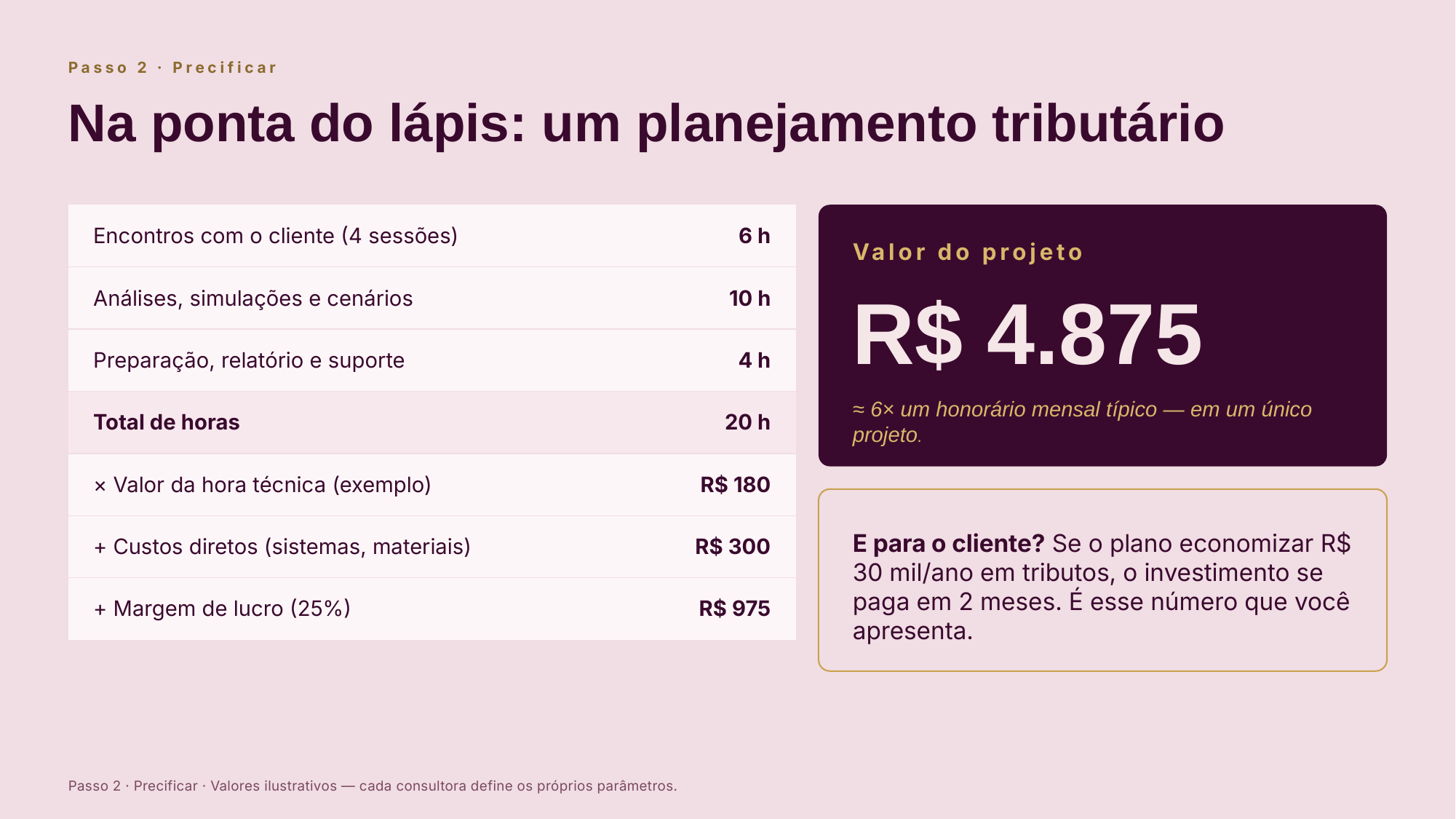

Passo 2 · Precificar
Na ponta do lápis: um planejamento tributário
| Encontros com o cliente (4 sessões) | 6 h |
| --- | --- |
| Análises, simulações e cenários | 10 h |
| Preparação, relatório e suporte | 4 h |
| Total de horas | 20 h |
| × Valor da hora técnica (exemplo) | R$ 180 |
| + Custos diretos (sistemas, materiais) | R$ 300 |
| + Margem de lucro (25%) | R$ 975 |

Valor do projeto
R$ 4.875
≈ 6× um honorário mensal típico — em um único projeto.

E para o cliente? Se o plano economizar R$ 30 mil/ano em tributos, o investimento se paga em 2 meses. É esse número que você apresenta.
Passo 2 · Precificar · Valores ilustrativos — cada consultora define os próprios parâmetros.